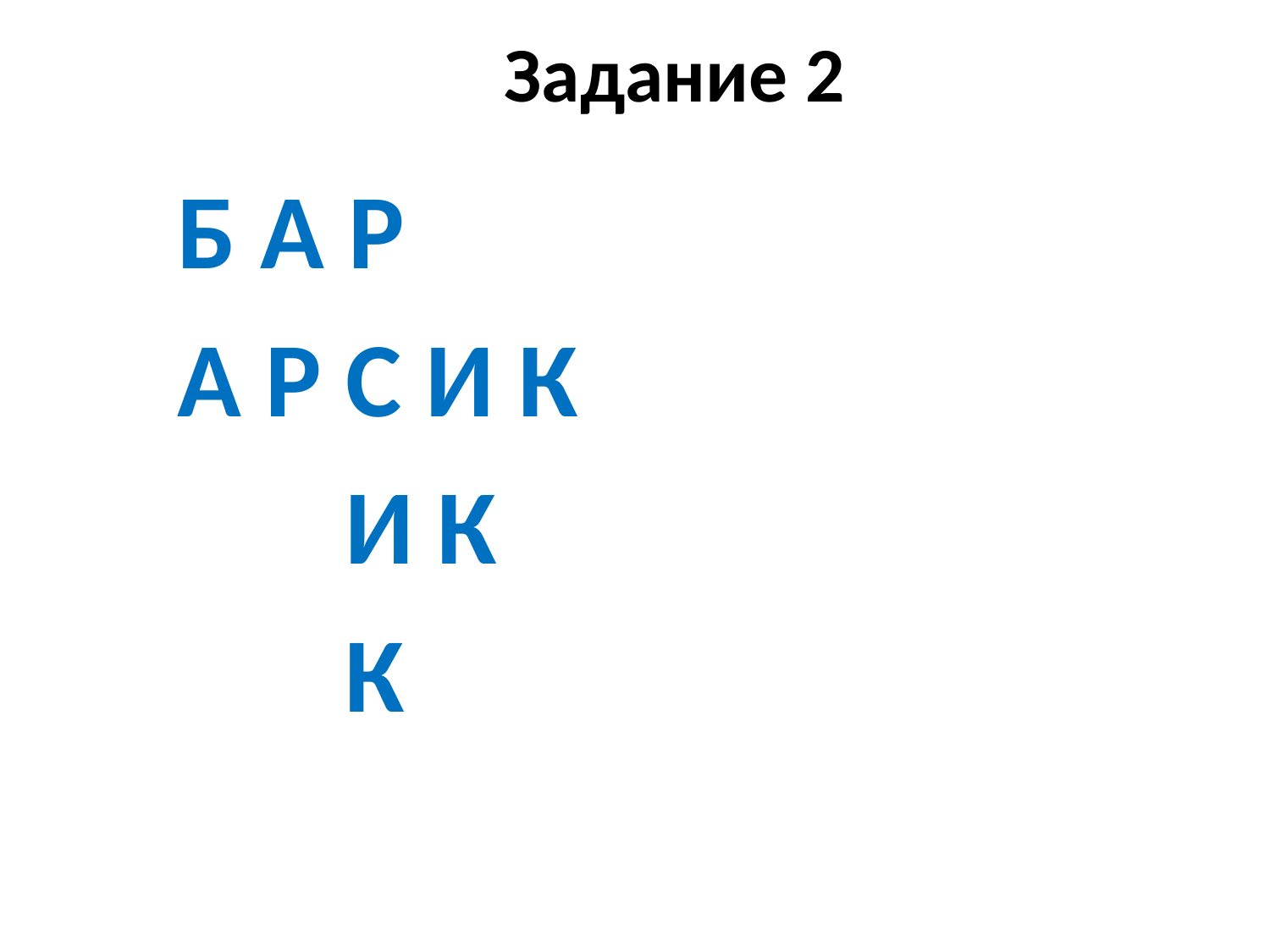

# Задание 2
Б А Р
А Р С И К
       И К
       К